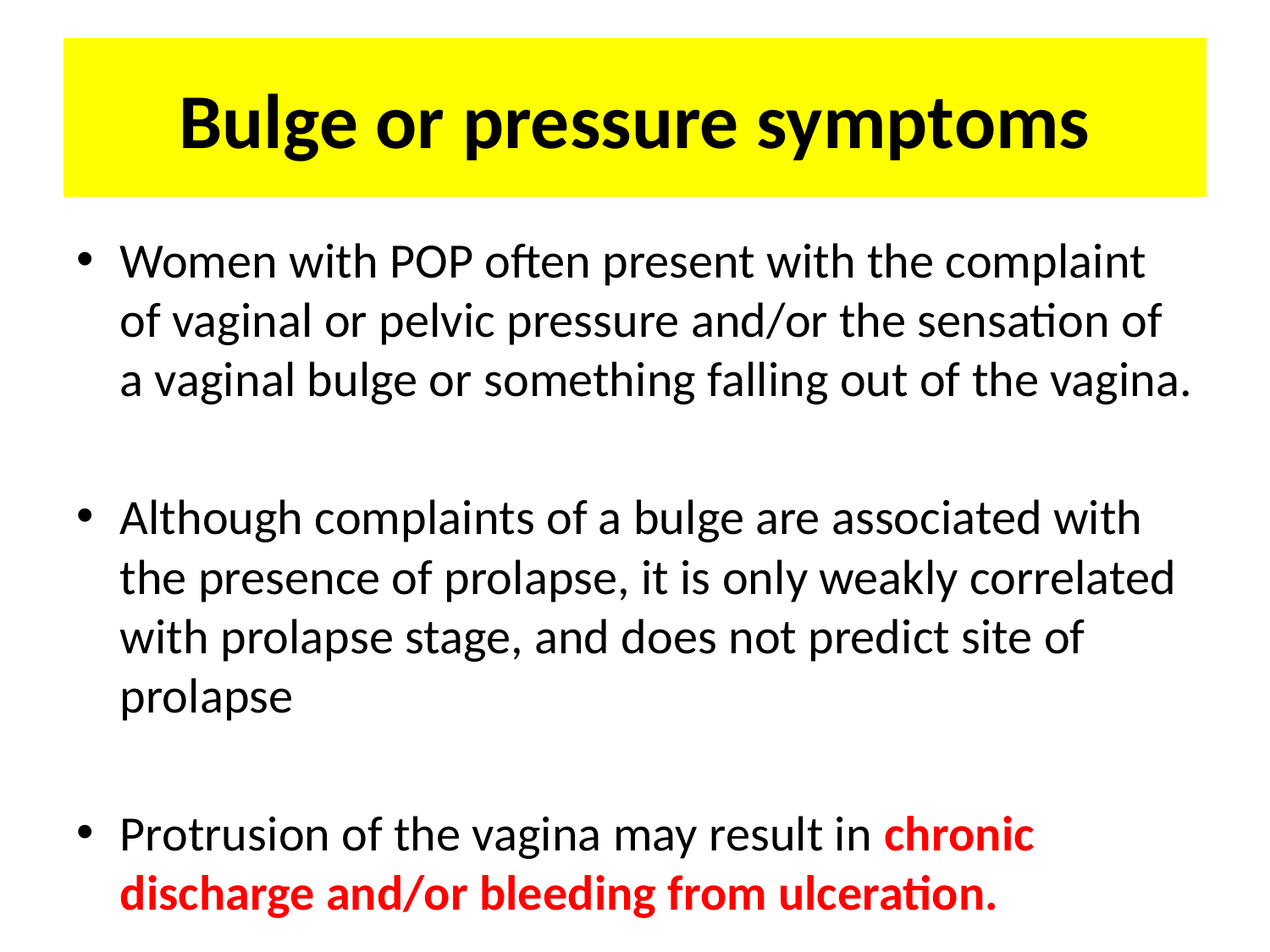

# Bulge or pressure symptoms
Women with POP often present with the complaint of vaginal or pelvic pressure and/or the sensation of a vaginal bulge or something falling out of the vagina.

Although complaints of a bulge are associated with the presence of prolapse, it is only weakly correlated with prolapse stage, and does not predict site of prolapse

Protrusion of the vagina may result in chronic discharge and/or bleeding from ulceration.